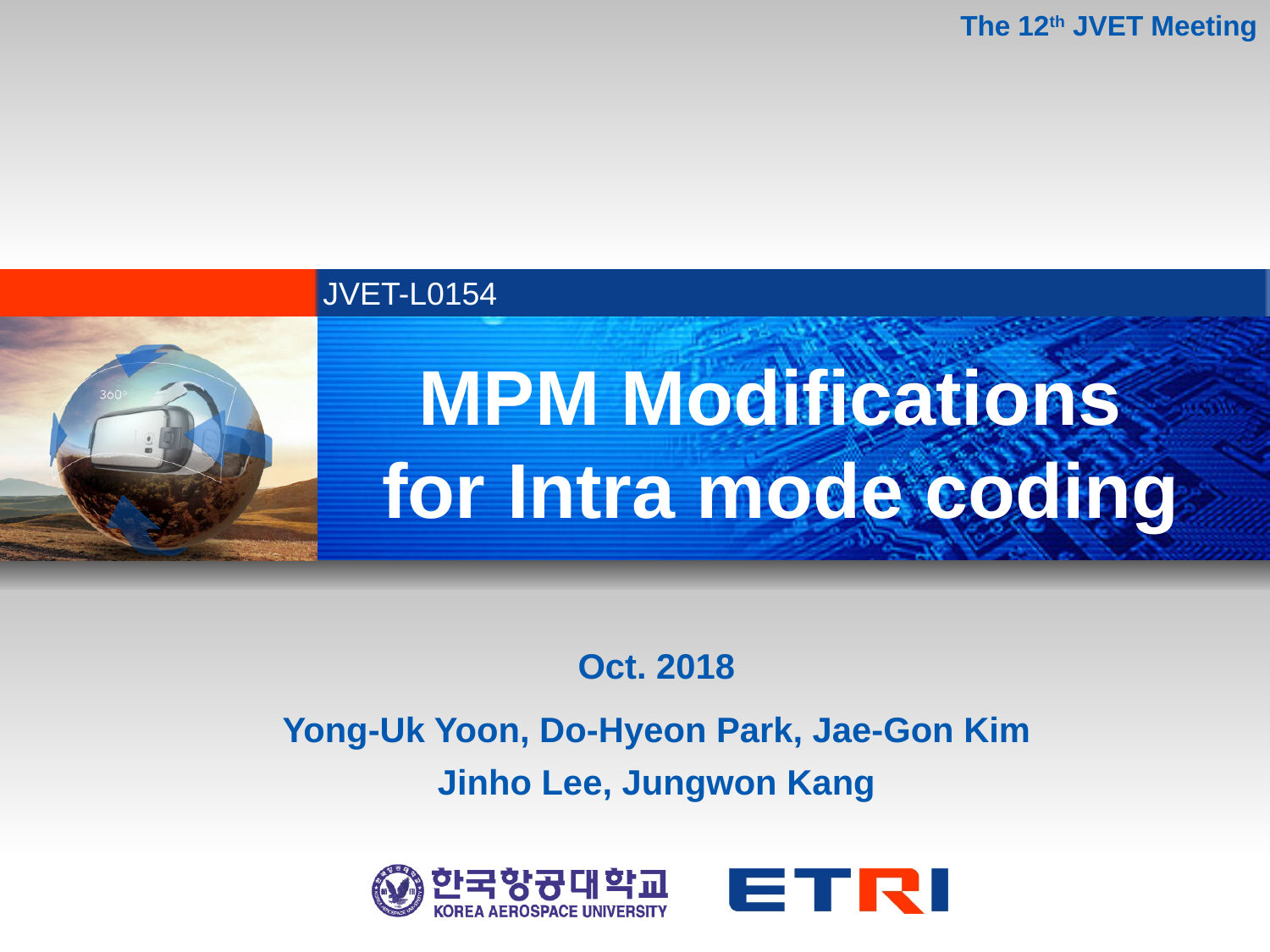

The 12th JVET Meeting
JVET-L0154
MPM Modifications
for Intra mode coding

Oct. 2018
Yong-Uk Yoon, Do-Hyeon Park, Jae-Gon Kim
Jinho Lee, Jungwon Kang